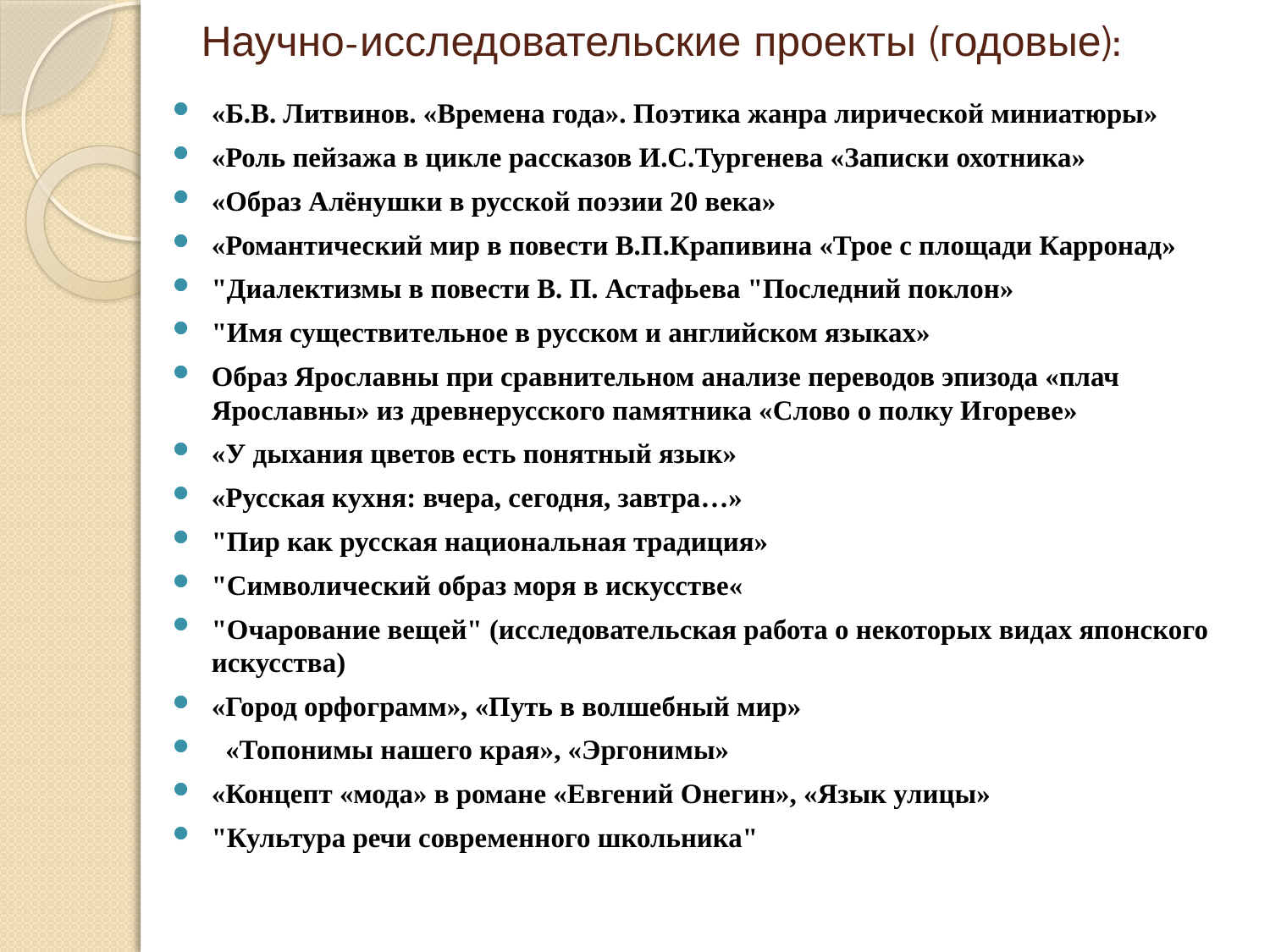

# Научно-исследовательские проекты (годовые):
«Б.В. Литвинов. «Времена года». Поэтика жанра лирической миниатюры»
«Роль пейзажа в цикле рассказов И.С.Тургенева «Записки охотника»
«Образ Алёнушки в русской поэзии 20 века»
«Романтический мир в повести В.П.Крапивина «Трое с площади Карронад»
"Диалектизмы в повести В. П. Астафьева "Последний поклон»
"Имя существительное в русском и английском языках»
Образ Ярославны при сравнительном анализе переводов эпизода «плач Ярославны» из древнерусского памятника «Слово о полку Игореве»
«У дыхания цветов есть понятный язык»
«Русская кухня: вчера, сегодня, завтра…»
"Пир как русская национальная традиция»
"Символический образ моря в искусстве«
"Очарование вещей" (исследовательская работа о некоторых видах японского искусства)
«Город орфограмм», «Путь в волшебный мир»
  «Топонимы нашего края», «Эргонимы»
«Концепт «мода» в романе «Евгений Онегин», «Язык улицы»
"Культура речи современного школьника"